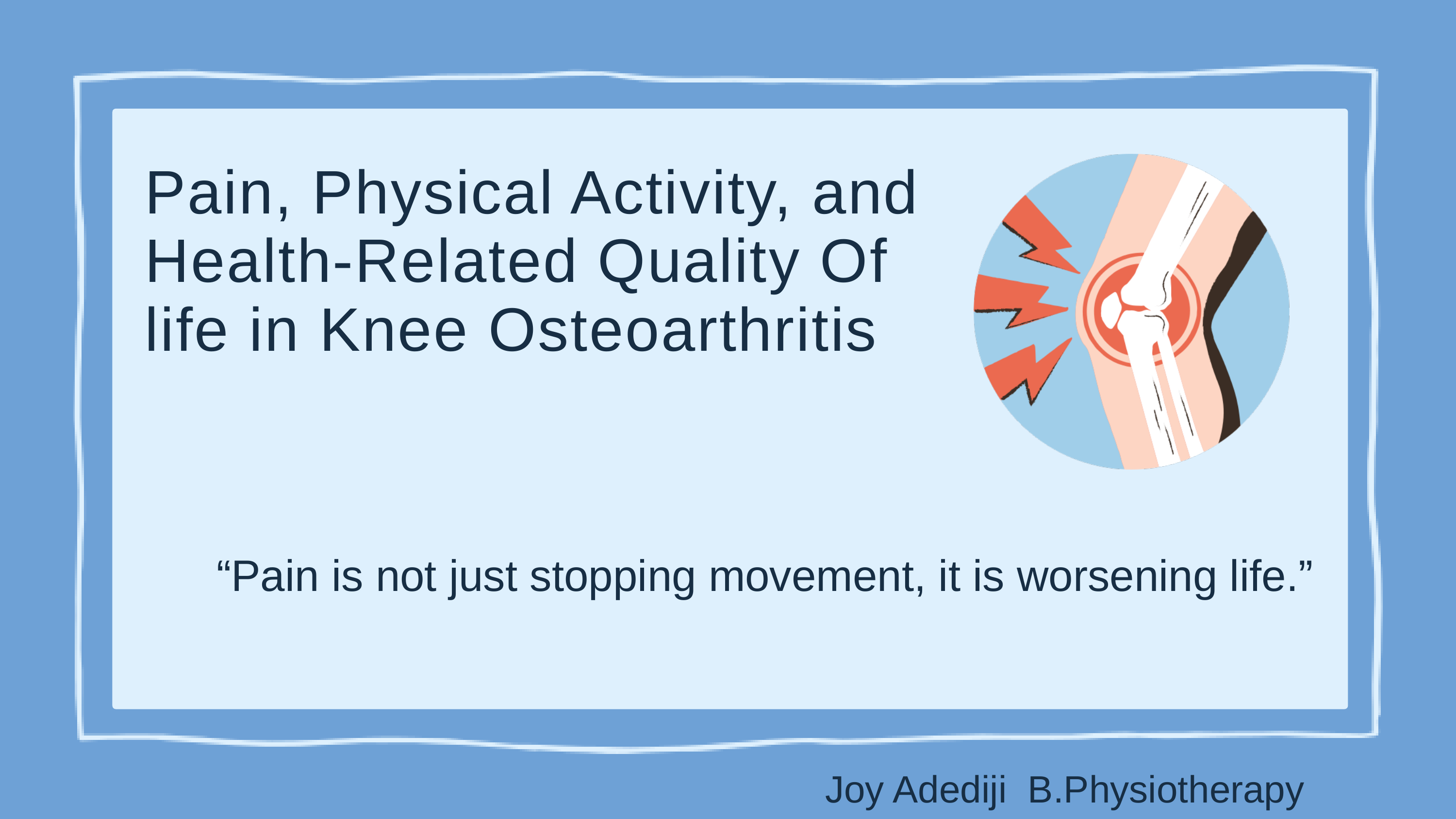

Pain, Physical Activity, and Health-Related Quality Of life in Knee Osteoarthritis
“Pain is not just stopping movement, it is worsening life.”

 Joy Adediji  B.Physiotherapy